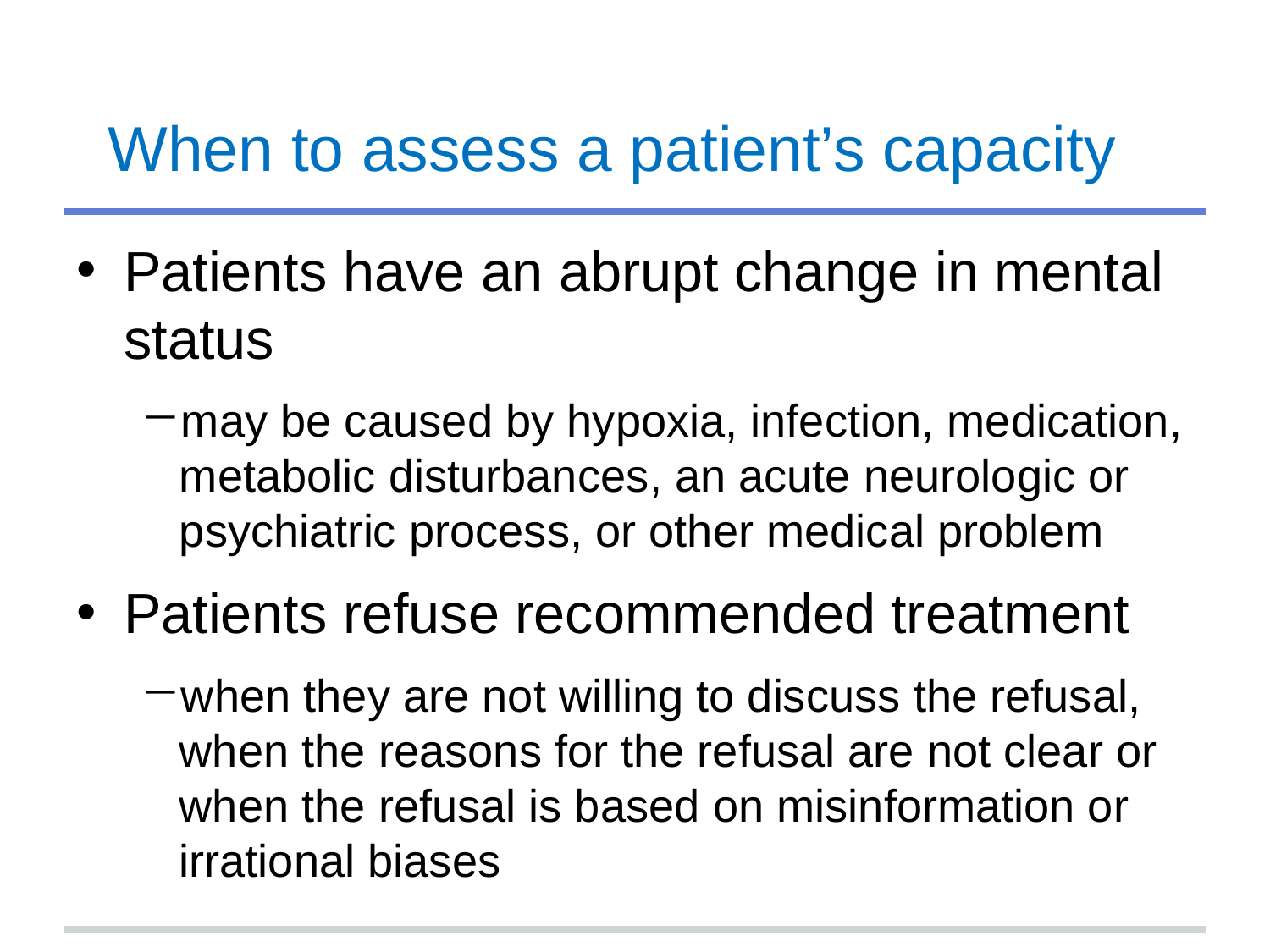

# When to assess a patient’s capacity
Patients have an abrupt change in mental status
may be caused by hypoxia, infection, medication, metabolic disturbances, an acute neurologic or psychiatric process, or other medical problem
Patients refuse recommended treatment
when they are not willing to discuss the refusal, when the reasons for the refusal are not clear or when the refusal is based on misinformation or irrational biases